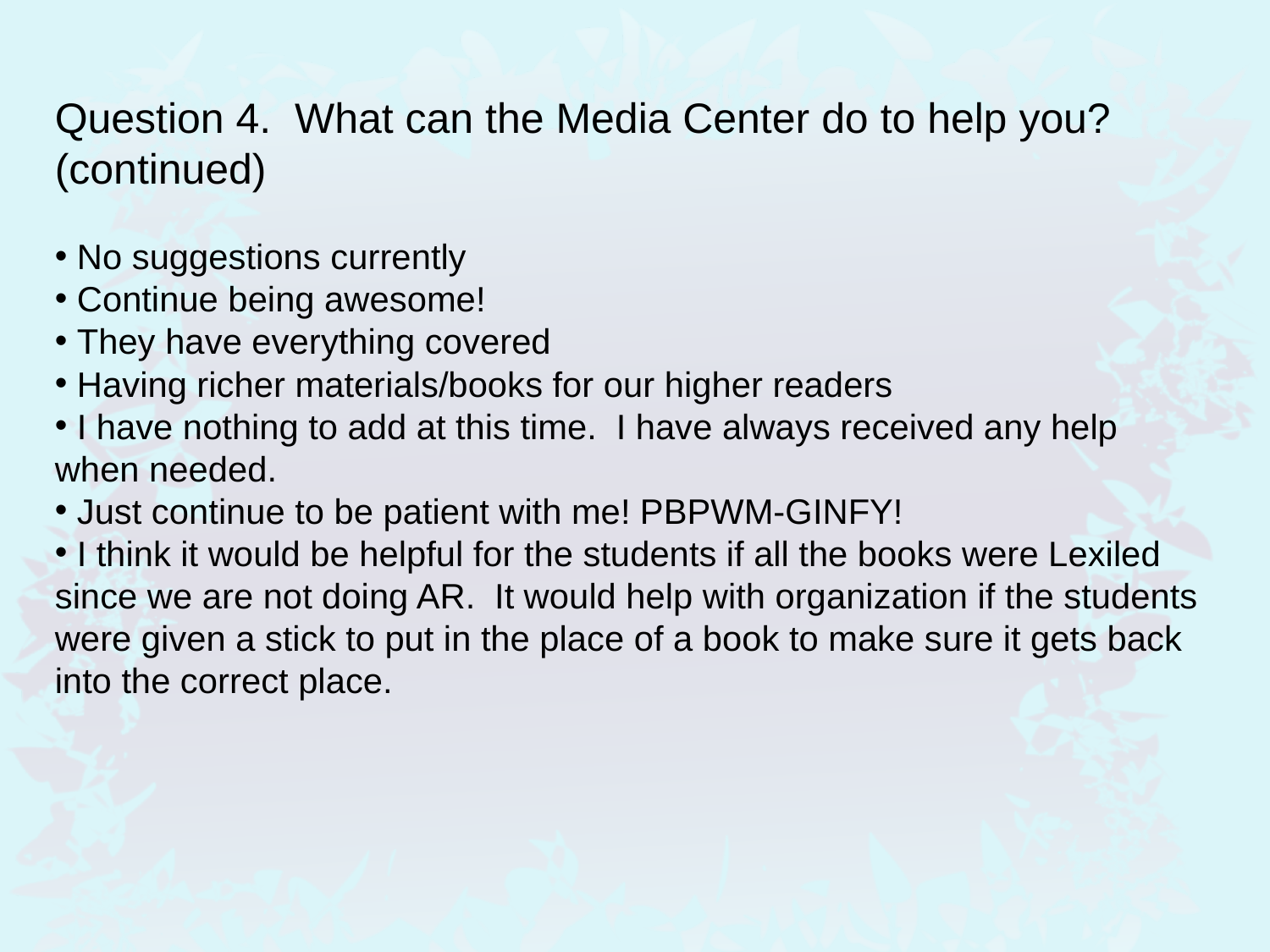

Question 4.  What can the Media Center do to help you?
(continued)

 No suggestions currently
 Continue being awesome!
 They have everything covered
 Having richer materials/books for our higher readers
 I have nothing to add at this time.  I have always received any help when needed.
 Just continue to be patient with me! PBPWM-GINFY!
 I think it would be helpful for the students if all the books were Lexiled since we are not doing AR.  It would help with organization if the students were given a stick to put in the place of a book to make sure it gets back into the correct place.